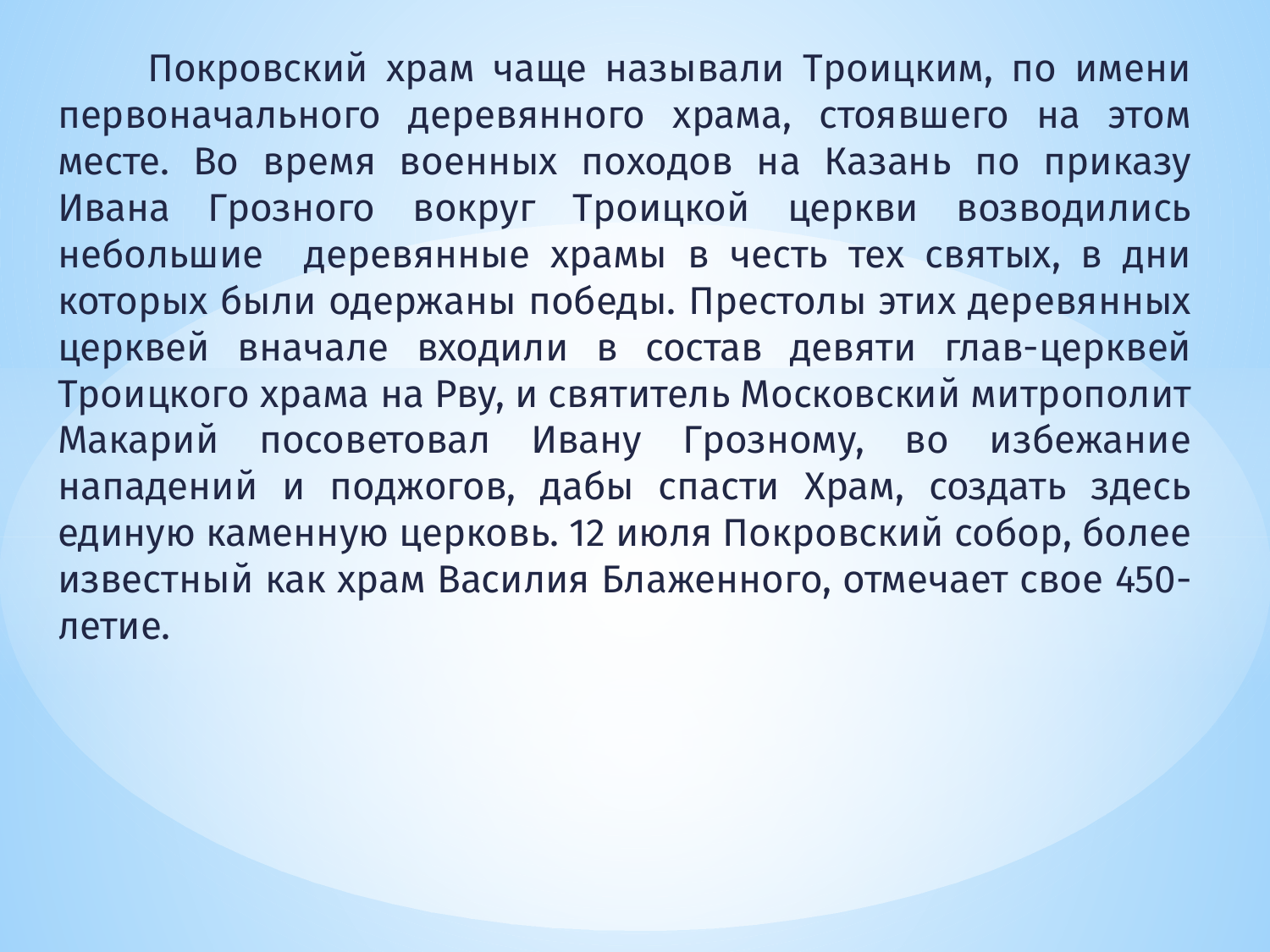

Покровский храм чаще называли Троицким, по имени первоначального деревянного храма, стоявшего на этом месте. Во время военных походов на Казань по приказу Ивана Грозного вокруг Троицкой церкви возводились небольшие  деревянные храмы в честь тех святых, в дни которых были одержаны победы. Престолы этих деревянных церквей вначале входили в состав девяти глав-церквей Троицкого храма на Рву, и святитель Московский митрополит Макарий посоветовал Ивану Грозному, во избежание нападений и поджогов, дабы спасти Храм, создать здесь единую каменную церковь. 12 июля Покровский собор, более известный как храм Василия Блаженного, отмечает свое 450-летие.